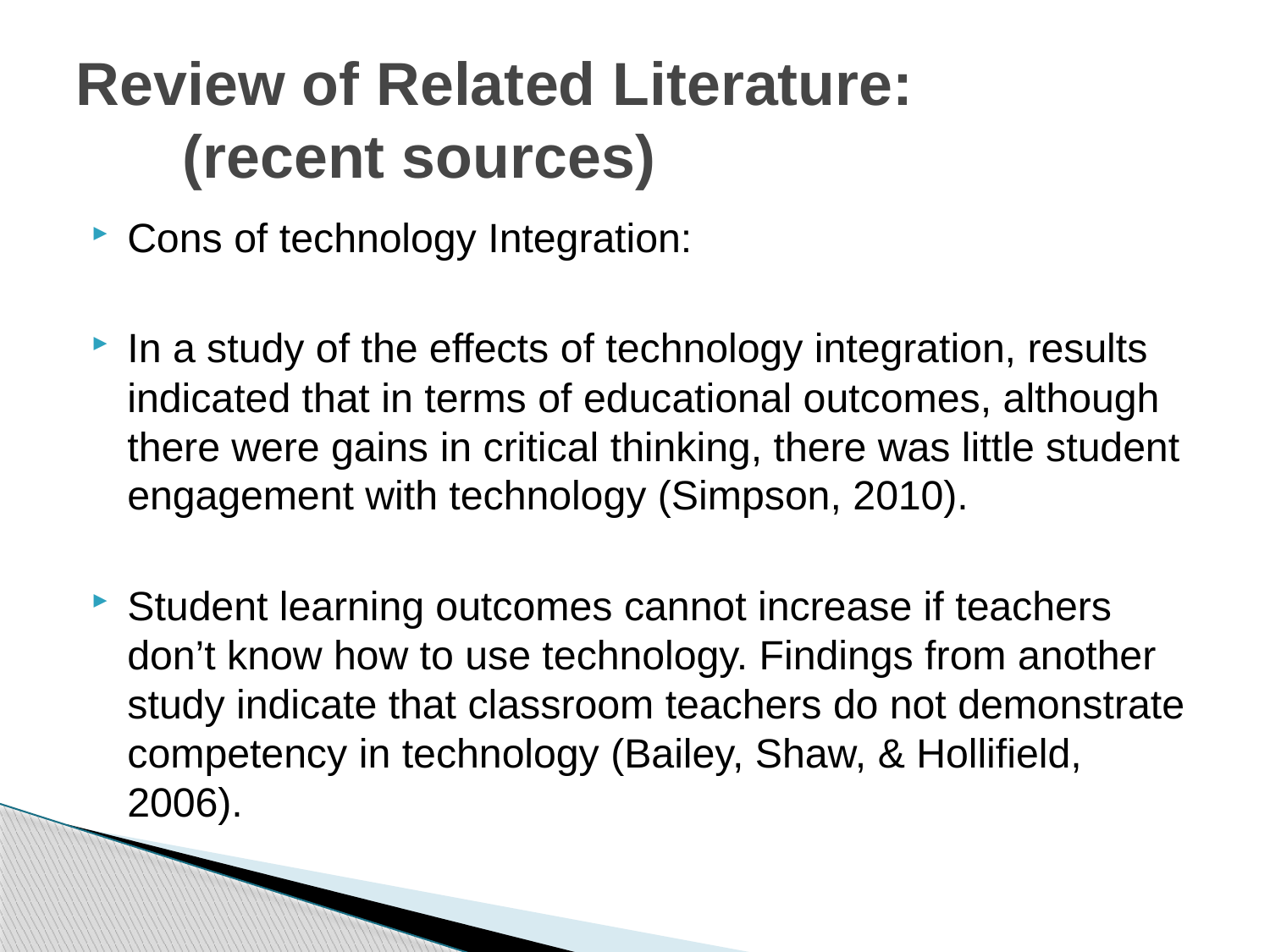

# Review of Related Literature: (recent sources)
Cons of technology Integration:

In a study of the effects of technology integration, results indicated that in terms of educational outcomes, although there were gains in critical thinking, there was little student engagement with technology (Simpson, 2010).

Student learning outcomes cannot increase if teachers don’t know how to use technology. Findings from another study indicate that classroom teachers do not demonstrate competency in technology (Bailey, Shaw, & Hollifield, 2006).